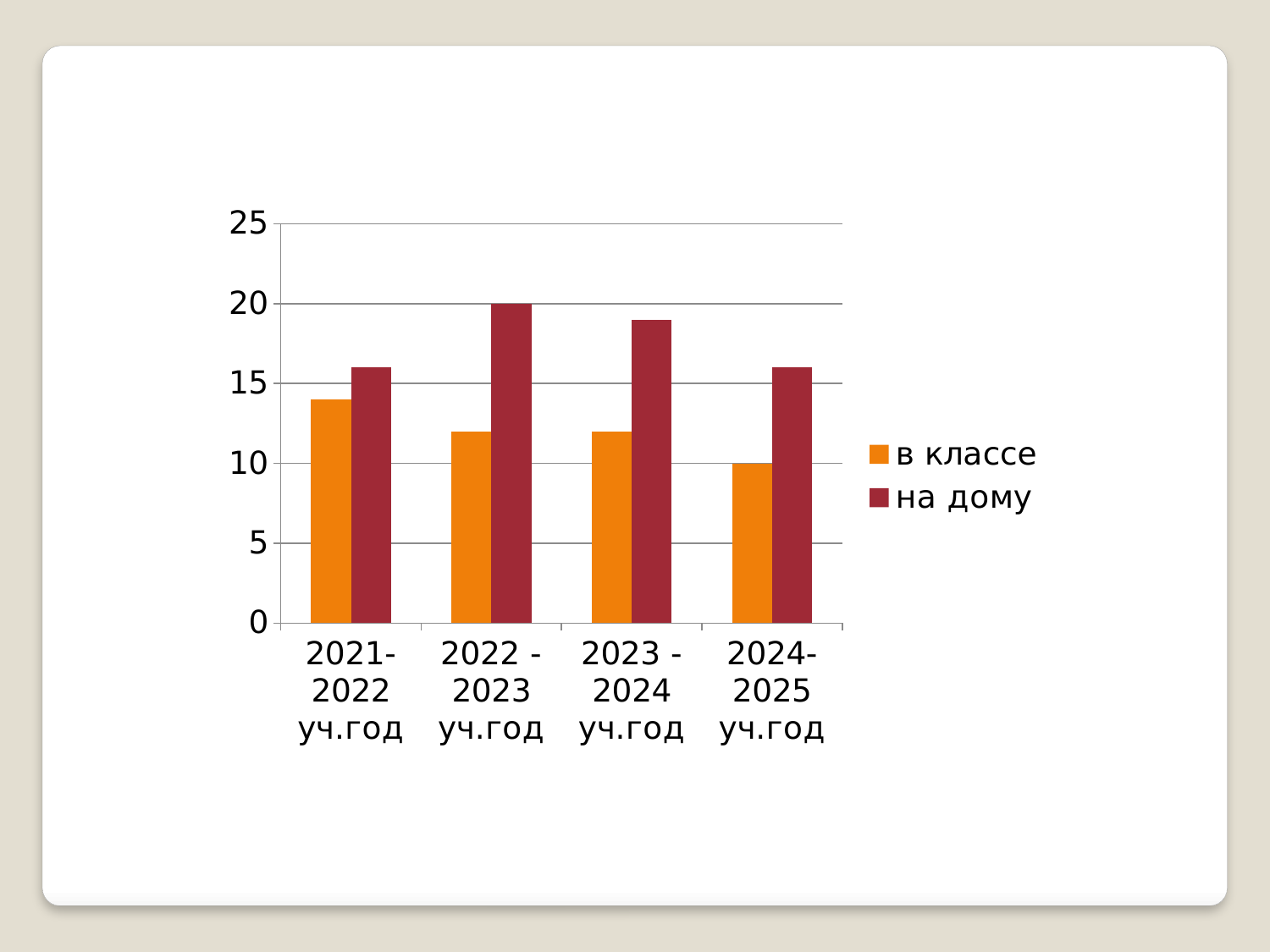

### Chart

| Category | в классе | на дому |
|---|---|---|
| 2021-2022 уч.год | 14.0 | 16.0 |
| 2022 - 2023 уч.год | 12.0 | 20.0 |
| 2023 -2024 уч.год | 12.0 | 19.0 |
| 2024-2025 уч.год | 10.0 | 16.0 |